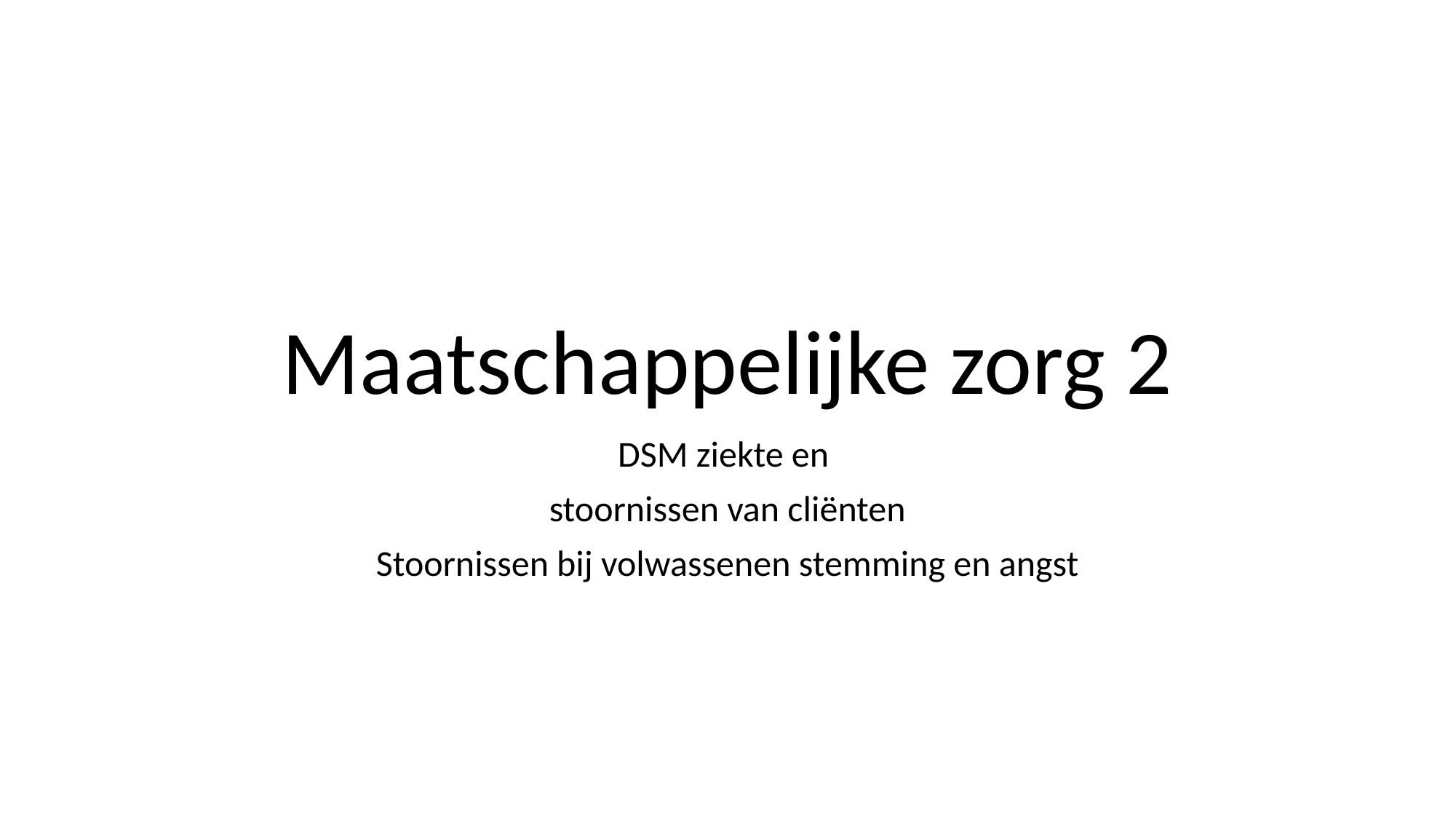

# Maatschappelijke zorg 2
DSM ziekte en
stoornissen van cliënten
Stoornissen bij volwassenen stemming en angst